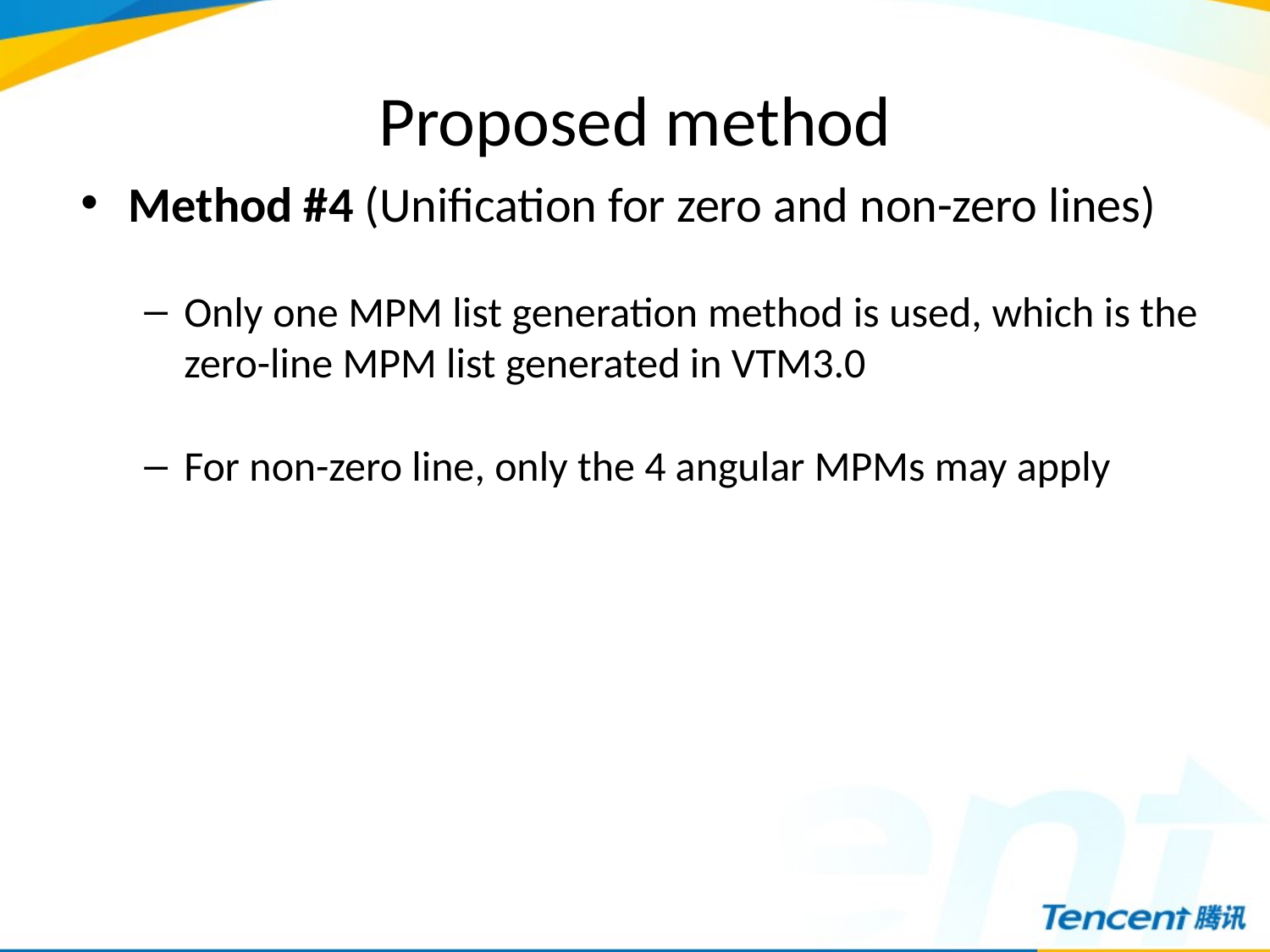

# Proposed method
Method #4 (Unification for zero and non-zero lines)
Only one MPM list generation method is used, which is the zero-line MPM list generated in VTM3.0
For non-zero line, only the 4 angular MPMs may apply